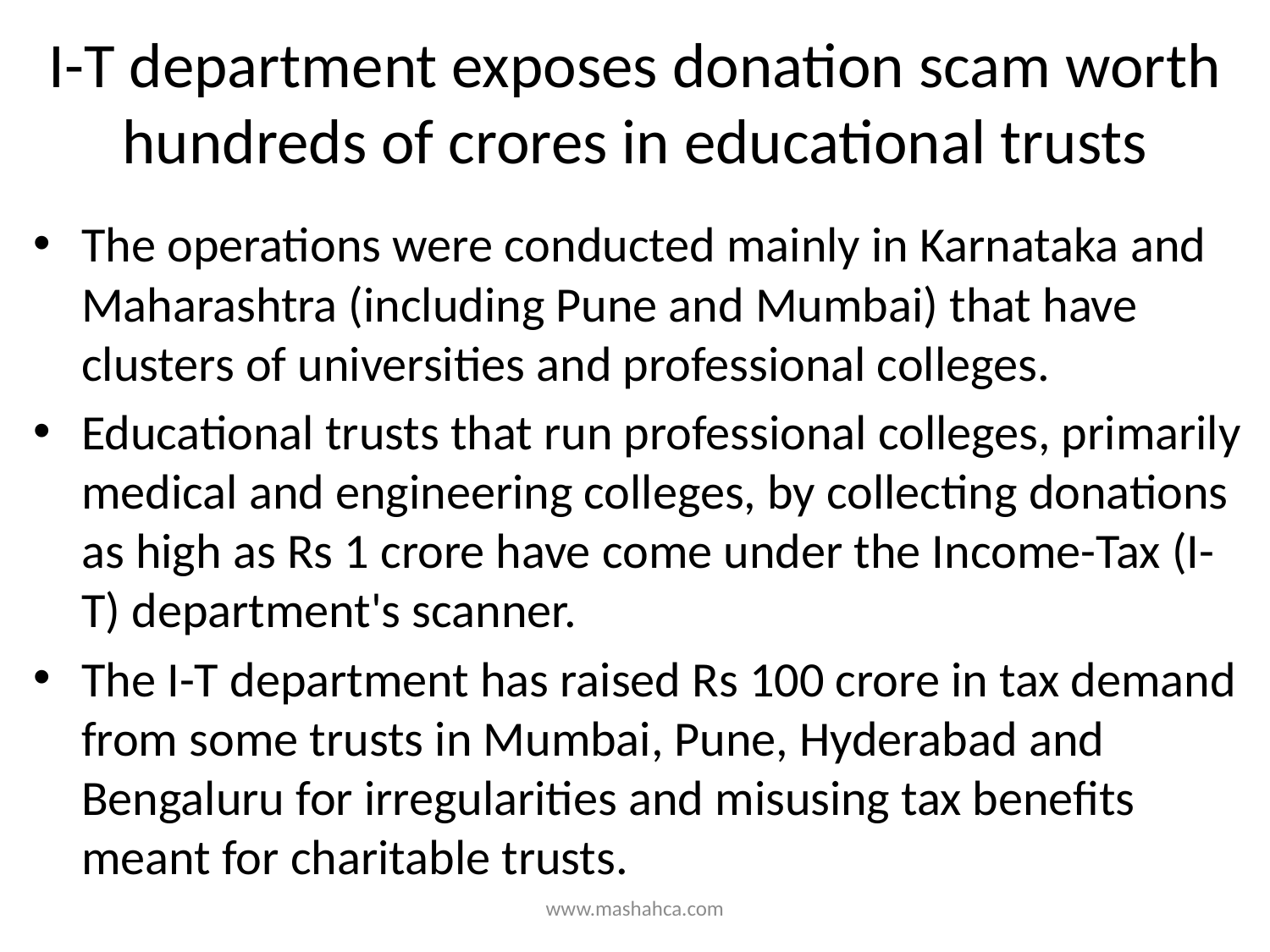

# I-T department exposes donation scam worth hundreds of crores in educational trusts

The operations were conducted mainly in Karnataka and Maharashtra (including Pune and Mumbai) that have clusters of universities and professional colleges.
Educational trusts that run professional colleges, primarily medical and engineering colleges, by collecting donations as high as Rs 1 crore have come under the Income-Tax (I-T) department's scanner.
The I-T department has raised Rs 100 crore in tax demand from some trusts in Mumbai, Pune, Hyderabad and Bengaluru for irregularities and misusing tax benefits meant for charitable trusts.
www.mashahca.com